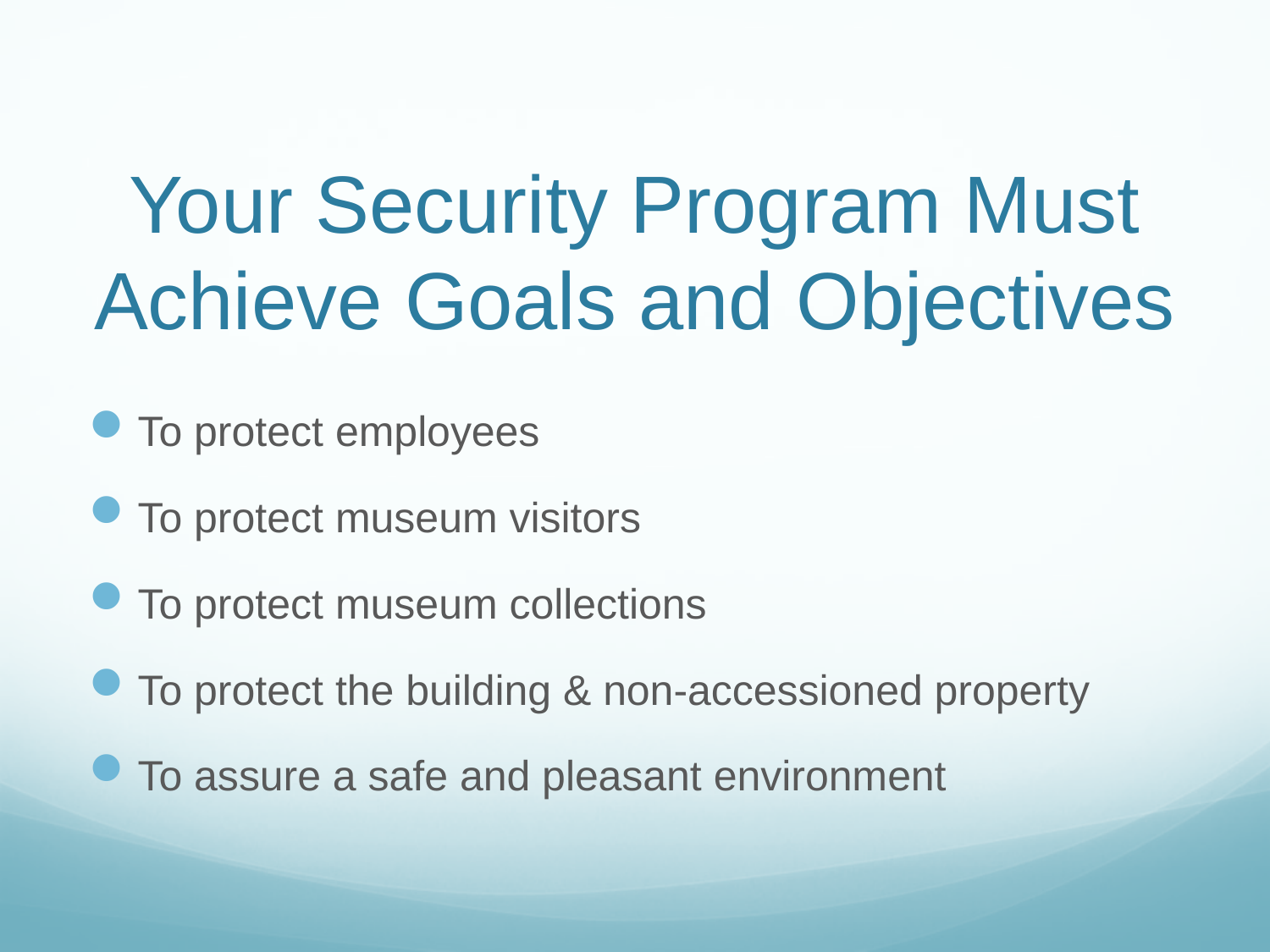

# Your Security Program Must Achieve Goals and Objectives
To protect employees
To protect museum visitors
To protect museum collections
To protect the building & non-accessioned property
To assure a safe and pleasant environment